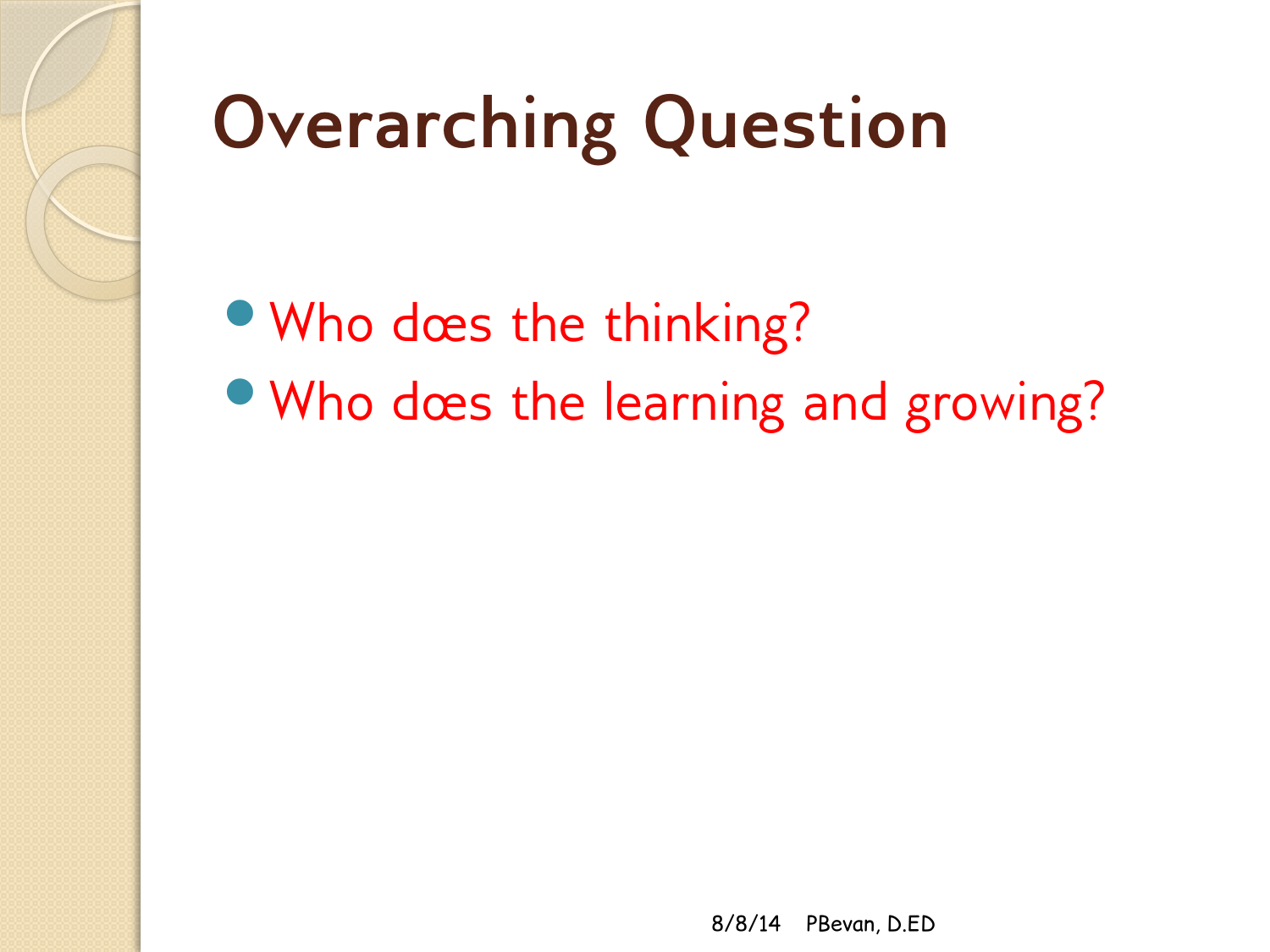

# Overarching Question

Who does the thinking?
Who does the learning and growing?
8/8/14
PBevan, D.ED